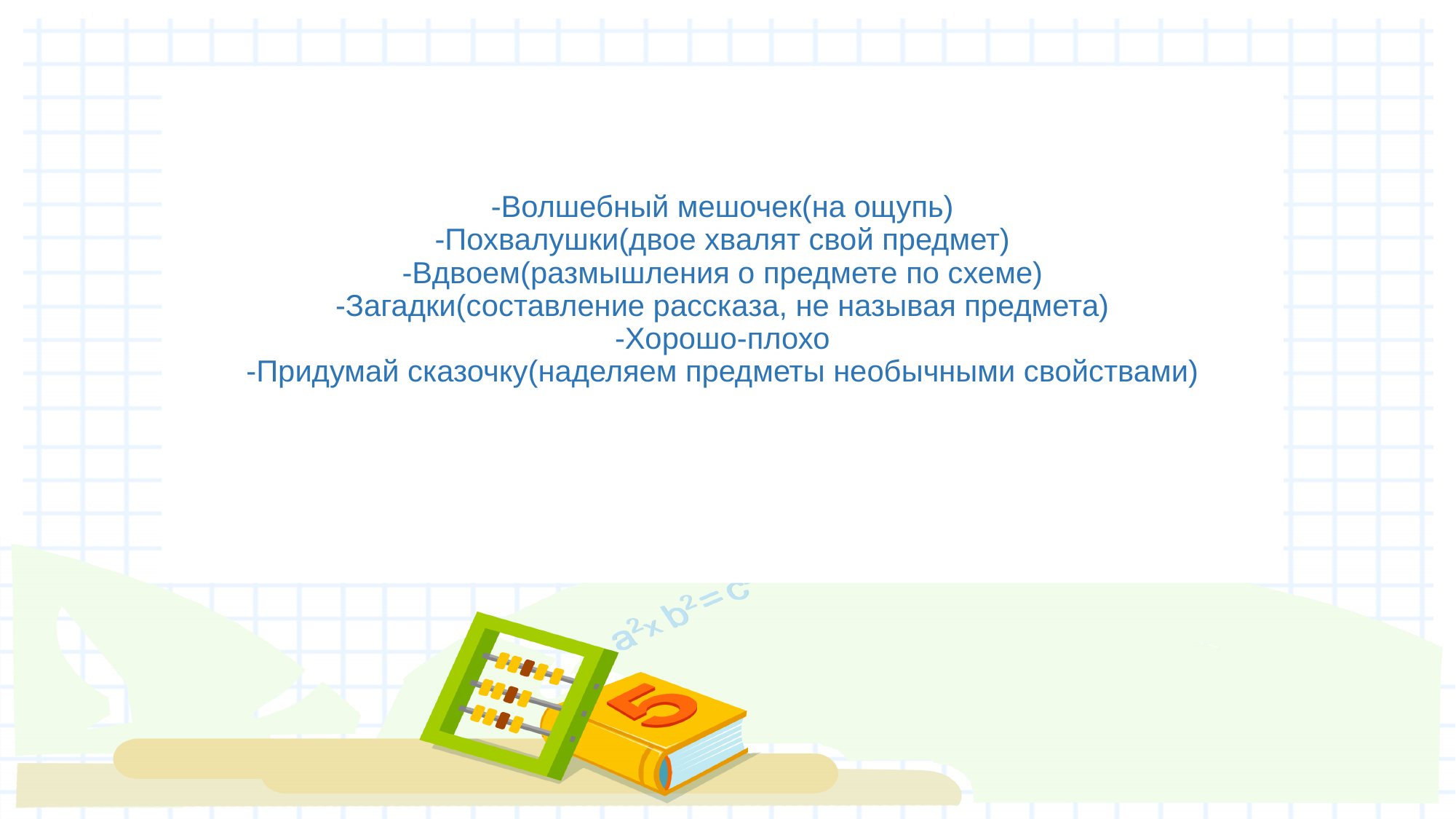

# -Волшебный мешочек(на ощупь) -Похвалушки(двое хвалят свой предмет) -Вдвоем(размышления о предмете по схеме) -Загадки(составление рассказа, не называя предмета) -Хорошо-плохо -Придумай сказочку(наделяем предметы необычными свойствами)